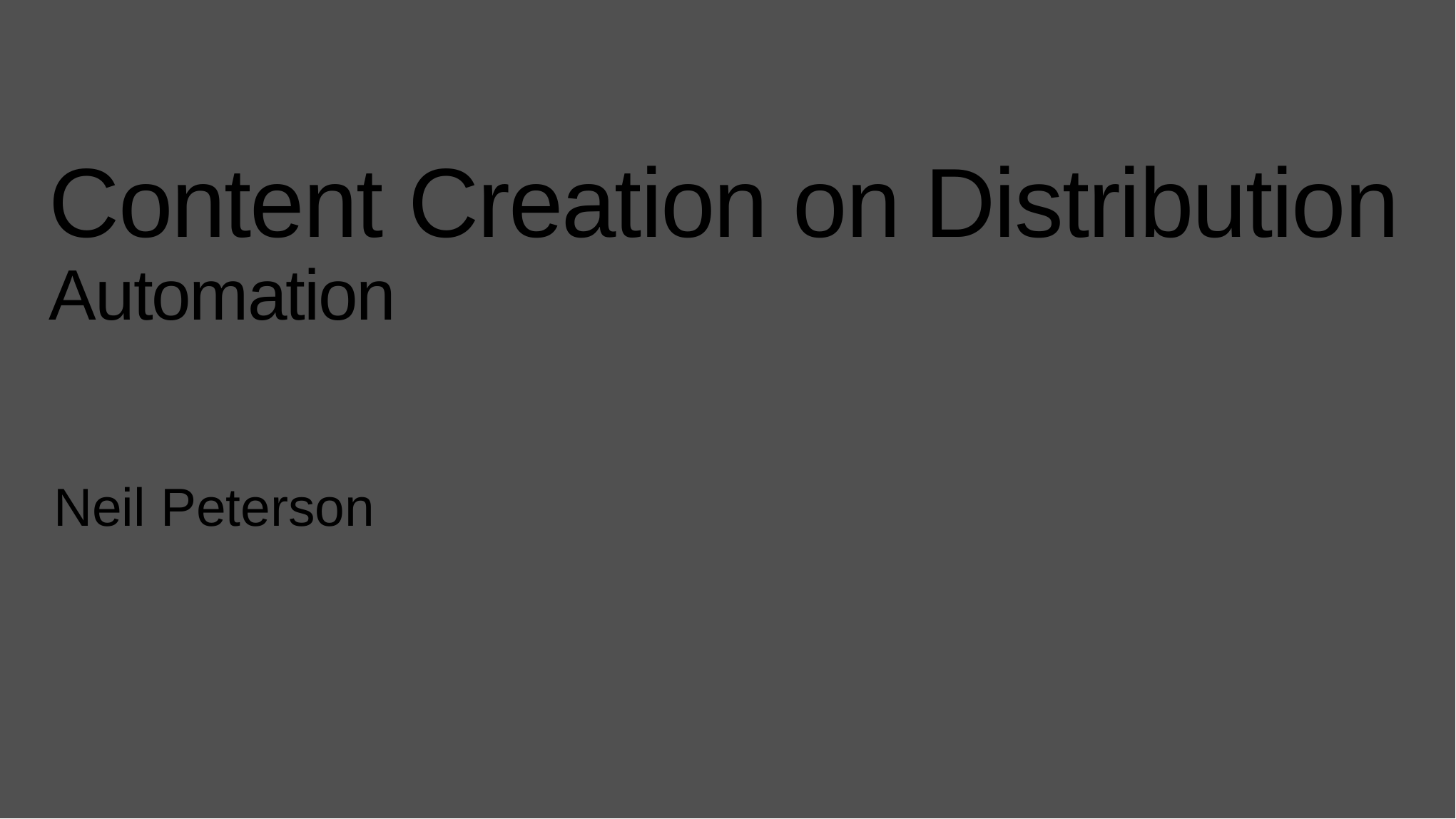

# Content Creation on Distribution Automation
Neil Peterson